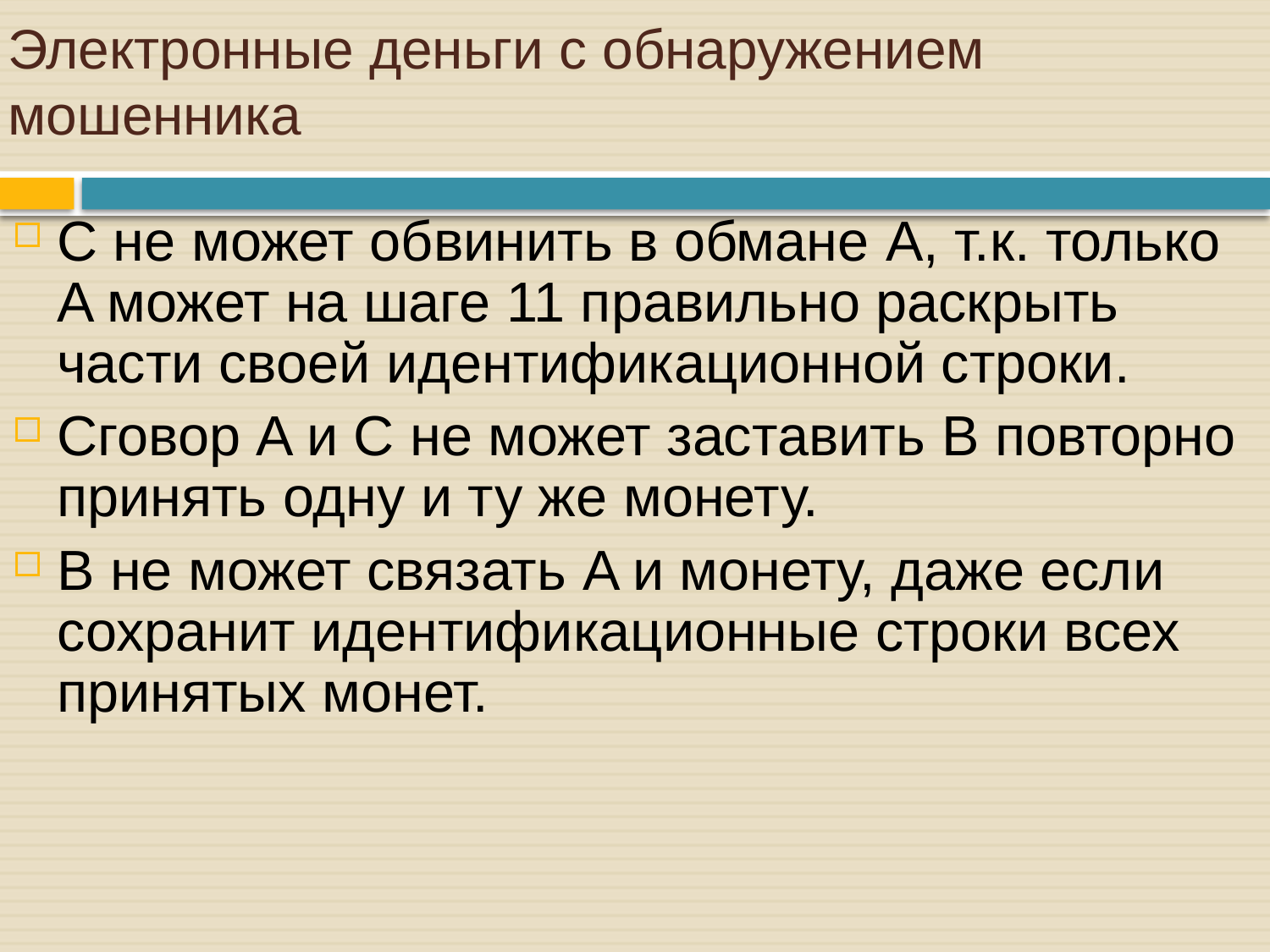

# Электронные деньги с обнаружением мошенника
C не может обвинить в обмане A, т.к. только A может на шаге 11 правильно раскрыть части своей идентификационной строки.
Сговор A и C не может заставить B повторно принять одну и ту же монету.
B не может связать A и монету, даже если сохранит идентификационные строки всех принятых монет.